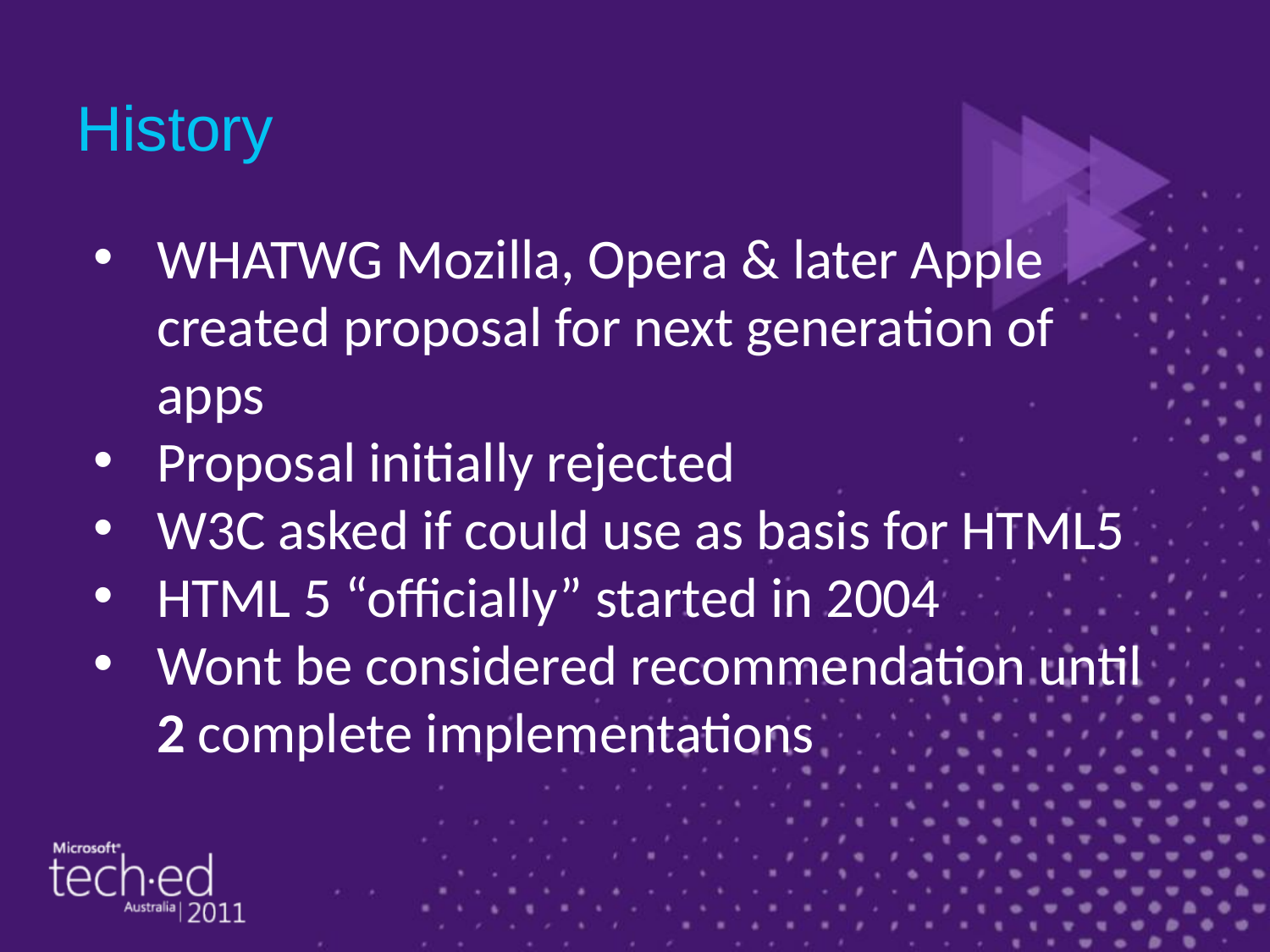

# History
WHATWG Mozilla, Opera & later Apple created proposal for next generation of apps
Proposal initially rejected
W3C asked if could use as basis for HTML5
HTML 5 “officially” started in 2004
Wont be considered recommendation until 2 complete implementations